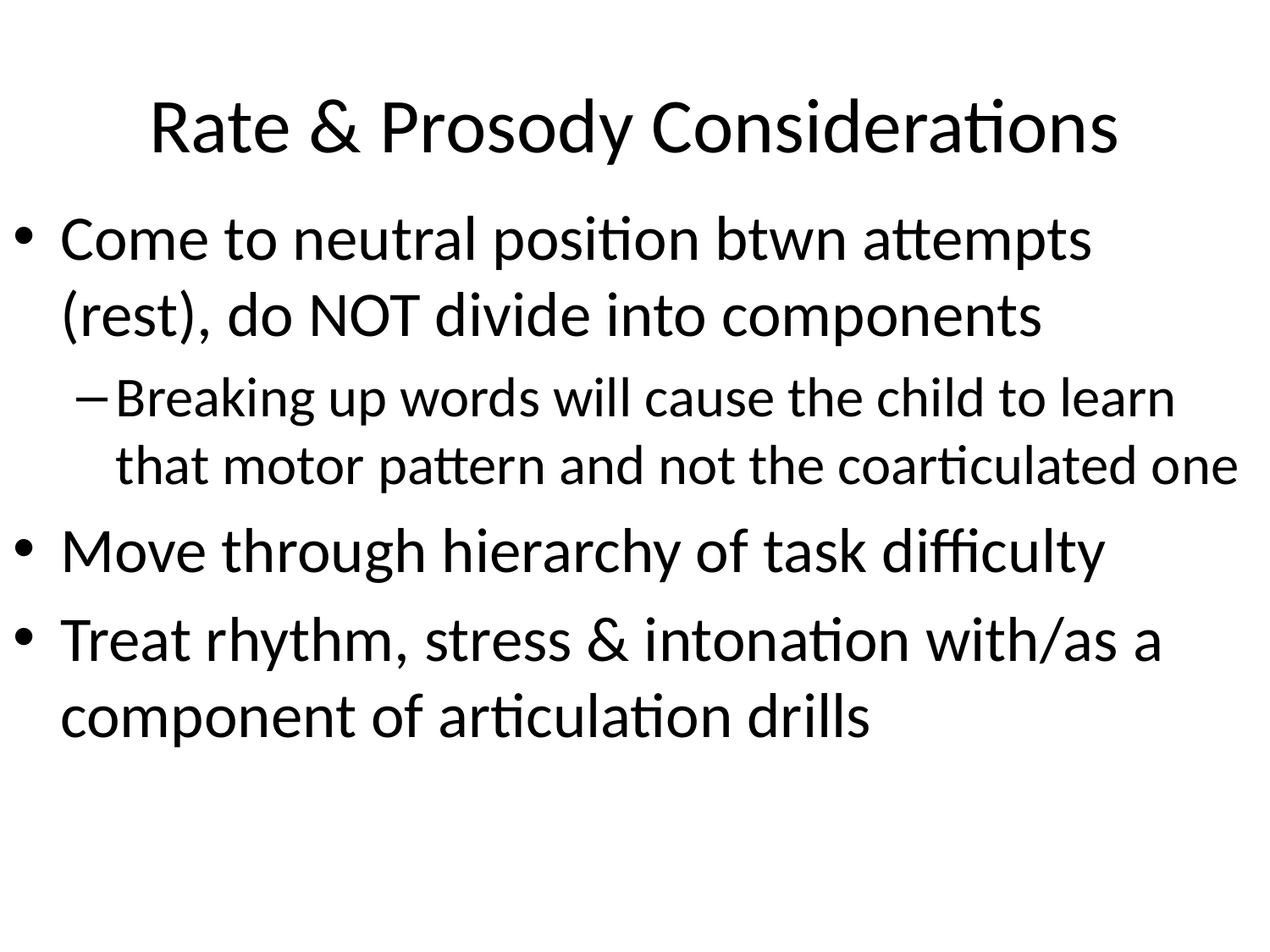

# Rate & Prosody Considerations
Come to neutral position btwn attempts (rest), do NOT divide into components
Breaking up words will cause the child to learn that motor pattern and not the coarticulated one
Move through hierarchy of task difficulty
Treat rhythm, stress & intonation with/as a component of articulation drills